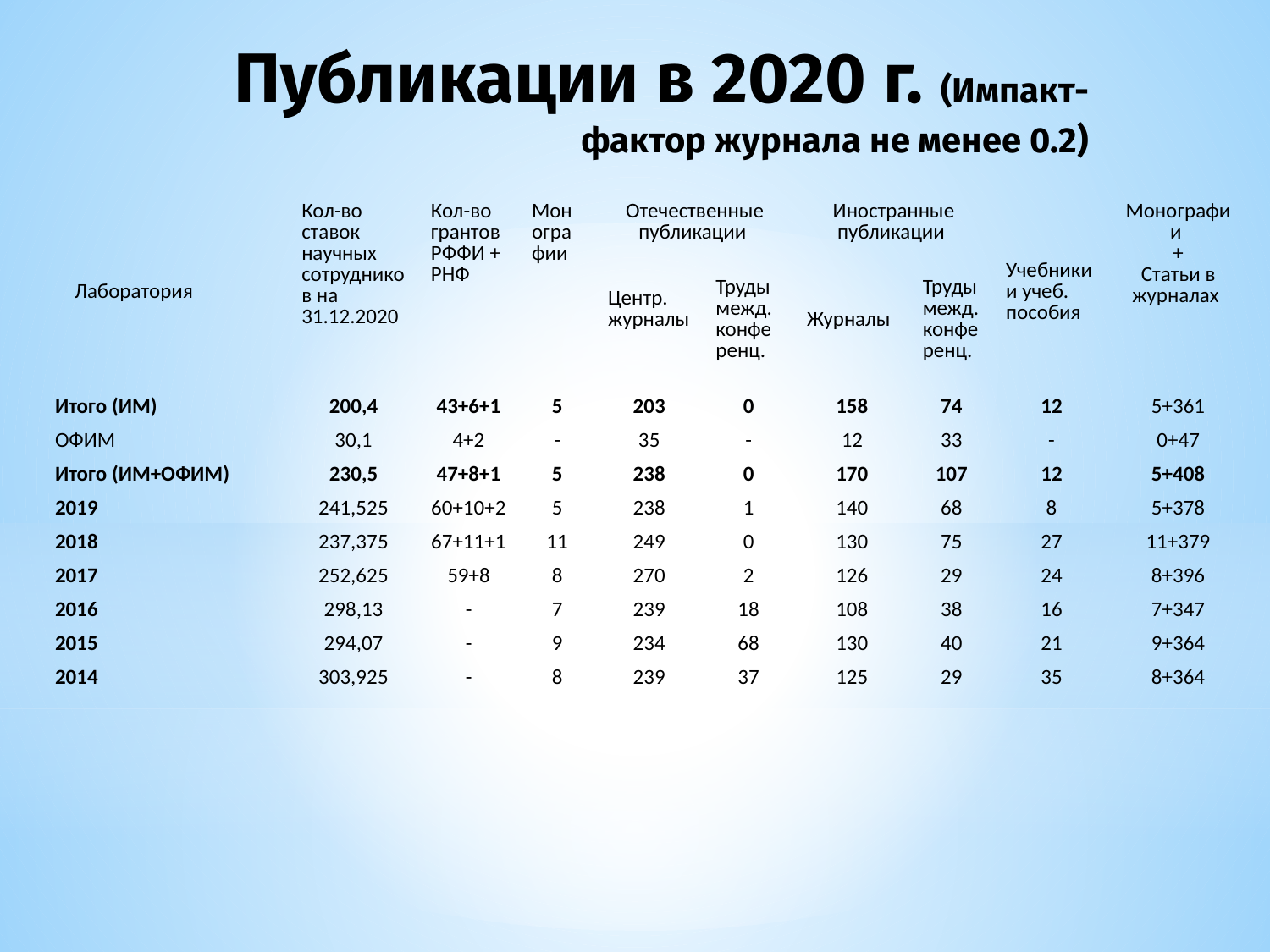

# Публикации в 2020 г. (Импакт-фактор журнала не менее 0.2)
| Лаборатория | Кол-во ставок научных сотрудников на 31.12.2020 | Кол-во грантов  РФФИ + РНФ | Монографии | Отечественные публикации |  | Иностранные публикации |  | Учебники и учеб. пособия | Монографии   +  Статьи в журналах |
| --- | --- | --- | --- | --- | --- | --- | --- | --- | --- |
|  |  |  |  | Центр. журналы | Труды межд. конференц. | Журналы | Труды межд.конференц. |  |  |
| Итого (ИМ) | 200,4 | 43+6+1 | 5 | 203 | 0 | 158 | 74 | 12 | 5+361 |
| ОФИМ | 30,1 | 4+2 | - | 35 | - | 12 | 33 | - | 0+47 |
| Итого (ИМ+ОФИМ) | 230,5 | 47+8+1 | 5 | 238 | 0 | 170 | 107 | 12 | 5+408 |
| 2019 | 241,525 | 60+10+2 | 5 | 238 | 1 | 140 | 68 | 8 | 5+378 |
| 2018 | 237,375 | 67+11+1 | 11 | 249 | 0 | 130 | 75 | 27 | 11+379 |
| 2017 | 252,625 | 59+8 | 8 | 270 | 2 | 126 | 29 | 24 | 8+396 |
| 2016 | 298,13 | - | 7 | 239 | 18 | 108 | 38 | 16 | 7+347 |
| 2015 | 294,07 | - | 9 | 234 | 68 | 130 | 40 | 21 | 9+364 |
| 2014 | 303,925 | - | 8 | 239 | 37 | 125 | 29 | 35 | 8+364 |